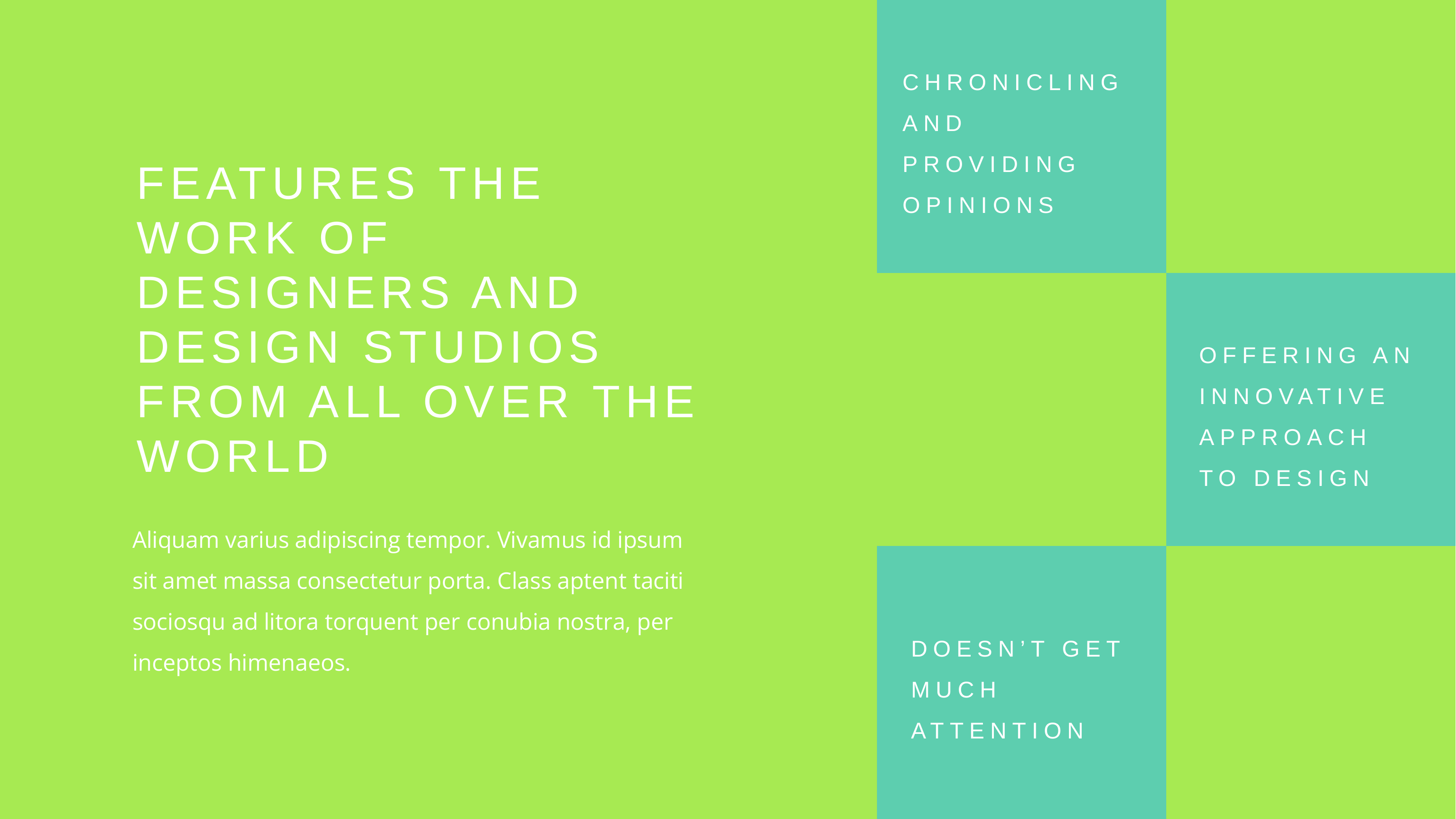

CHRONICLING
AND PROVIDING OPINIONS
FEATURES THE WORK OF DESIGNERS AND DESIGN STUDIOS FROM ALL OVER THE WORLD

OFFERING AN INNOVATIVE APPROACH TO DESIGN
Aliquam varius adipiscing tempor. Vivamus id ipsum sit amet massa consectetur porta. Class aptent taciti sociosqu ad litora torquent per conubia nostra, per inceptos himenaeos.

DOESN’T GET MUCH ATTENTION